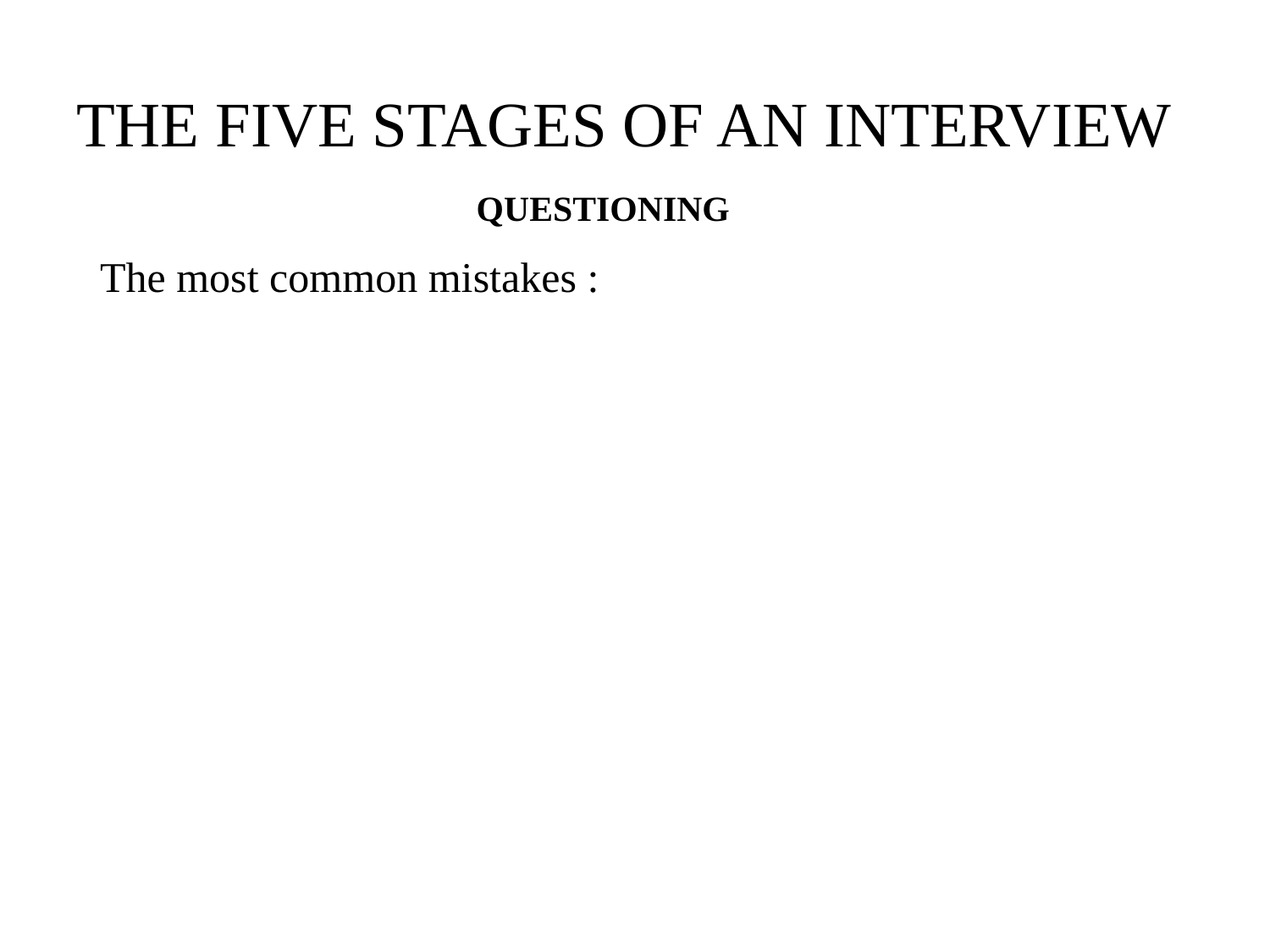

# THE FIVE STAGES OF AN INTERVIEW
QUESTIONING
The most common mistakes :